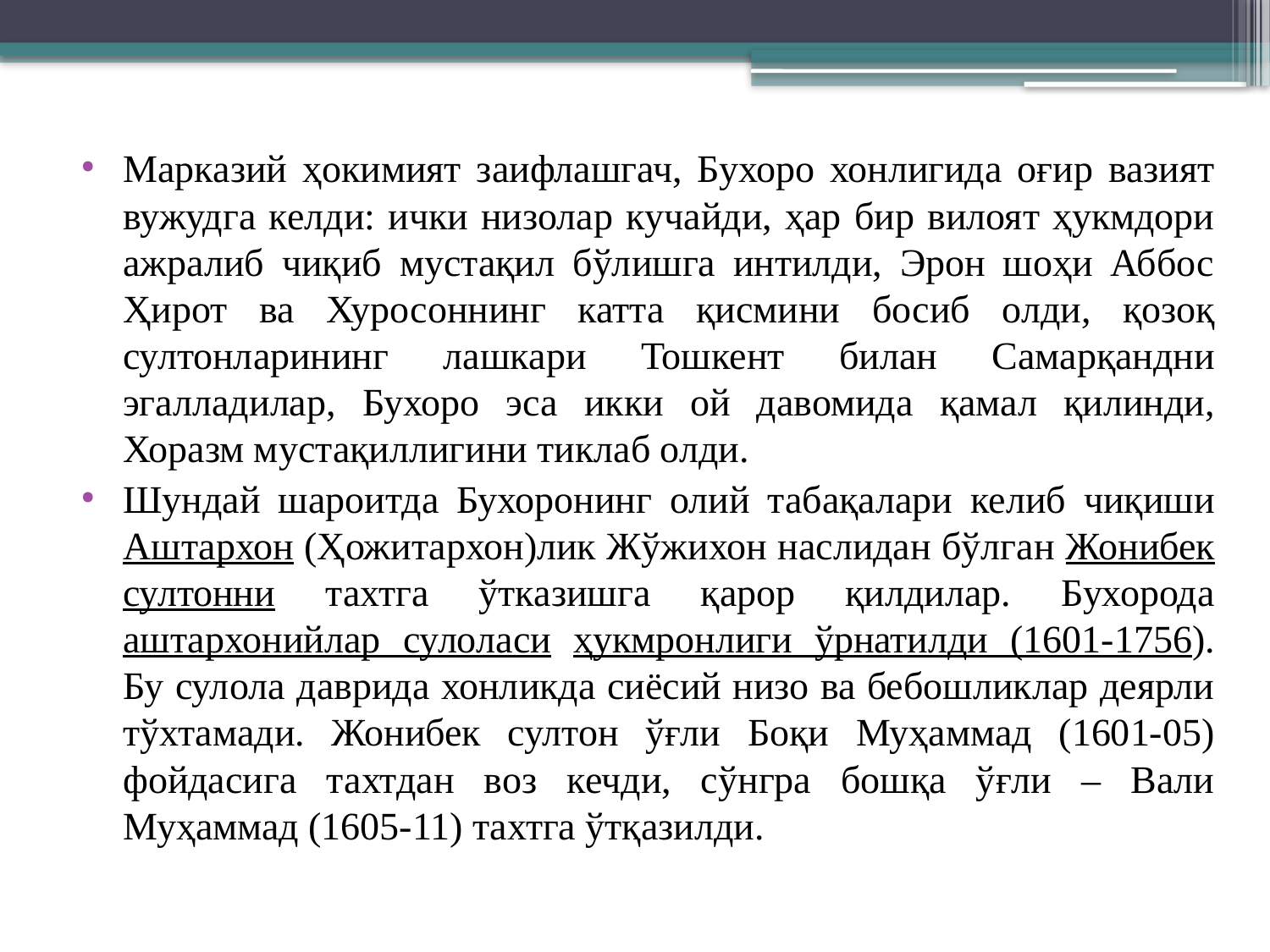

Марказий ҳокимият заифлашгач, Бухоро хонлигида оғир вазият вужудга келди: ички низолар кучайди, ҳар бир вилоят ҳукмдори ажралиб чиқиб мустақил бўлишга интилди, Эрон шоҳи Аббос Ҳирот ва Хуросоннинг катта қисмини босиб олди, қозоқ султонларининг лашкари Тошкент билан Самарқандни эгалладилар, Бухоро эса икки ой давомида қамал қилинди, Хоразм мустақиллигини тиклаб олди.
Шундай шароитда Бухоронинг олий табақалари келиб чиқиши Аштархон (Ҳожитархон)лик Жўжихон наслидан бўлган Жонибек султонни тахтга ўтказишга қарор қилдилар. Бухорода аштархонийлар сулоласи ҳукмронлиги ўрнатилди (1601-1756). Бу сулола даврида хонликда сиёсий низо ва бебошликлар деярли тўхтамади. Жонибек султон ўғли Боқи Муҳаммад (1601-05) фойдасига тахтдан воз кечди, сўнгра бошқа ўғли – Вали Муҳаммад (1605-11) тахтга ўтқазилди.